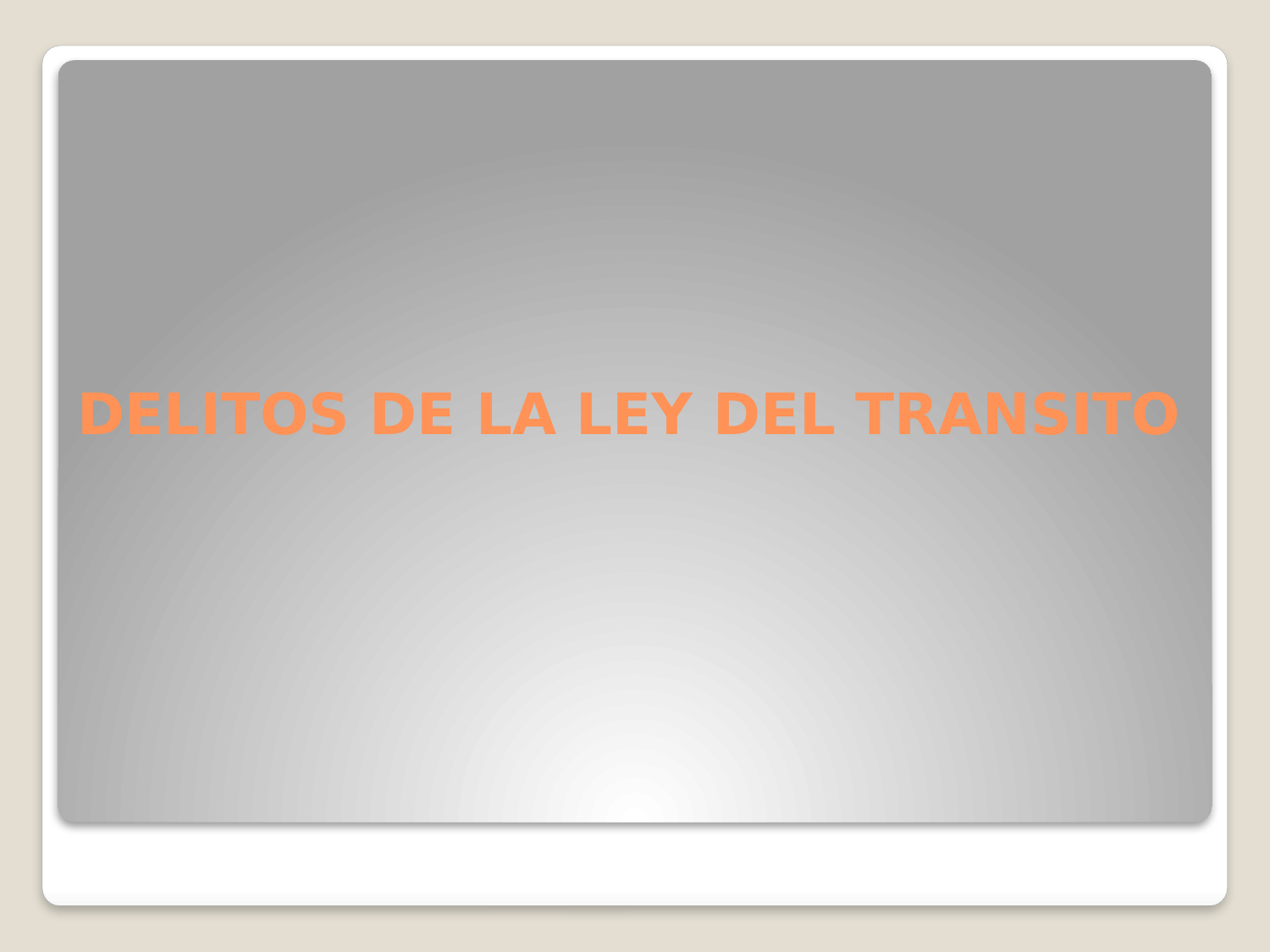

# DELITOS DE LA LEY DEL TRANSITO